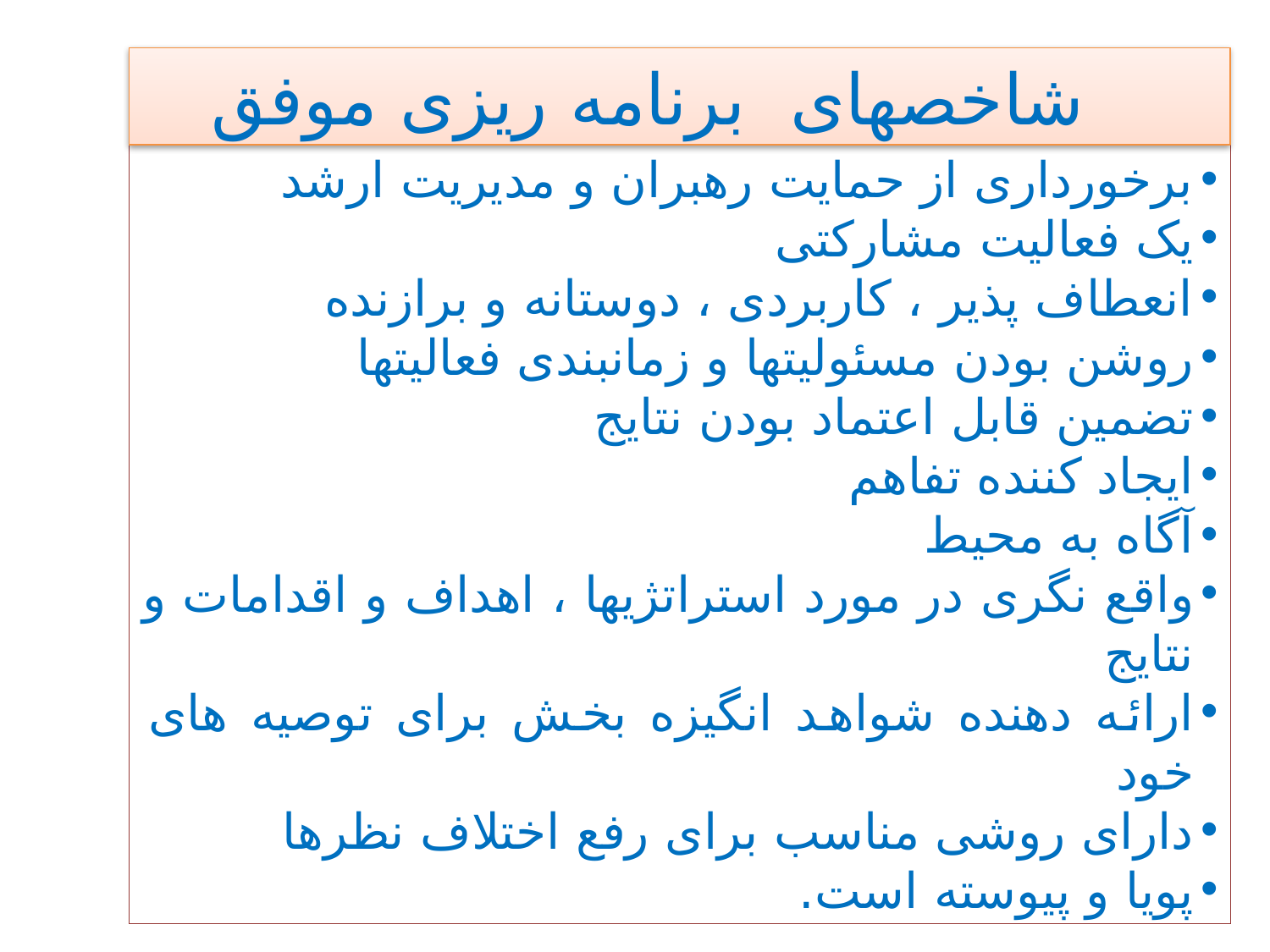

شاخصهای  برنامه ریزی موفق
برخورداری از حمایت رهبران و مدیریت ارشد
یک فعالیت مشارکتی
انعطاف پذیر ، کاربردی ، دوستانه و برازنده
روشن بودن مسئولیتها و زمانبندی فعالیتها
تضمین قابل اعتماد بودن نتایج
ایجاد کننده تفاهم
آگاه به محیط
واقع نگری در مورد استراتژیها ، اهداف و اقدامات و نتایج
ارائه دهنده شواهد انگیزه بخش برای توصیه های خود
دارای روشی مناسب برای رفع اختلاف نظرها
پویا و پیوسته است.